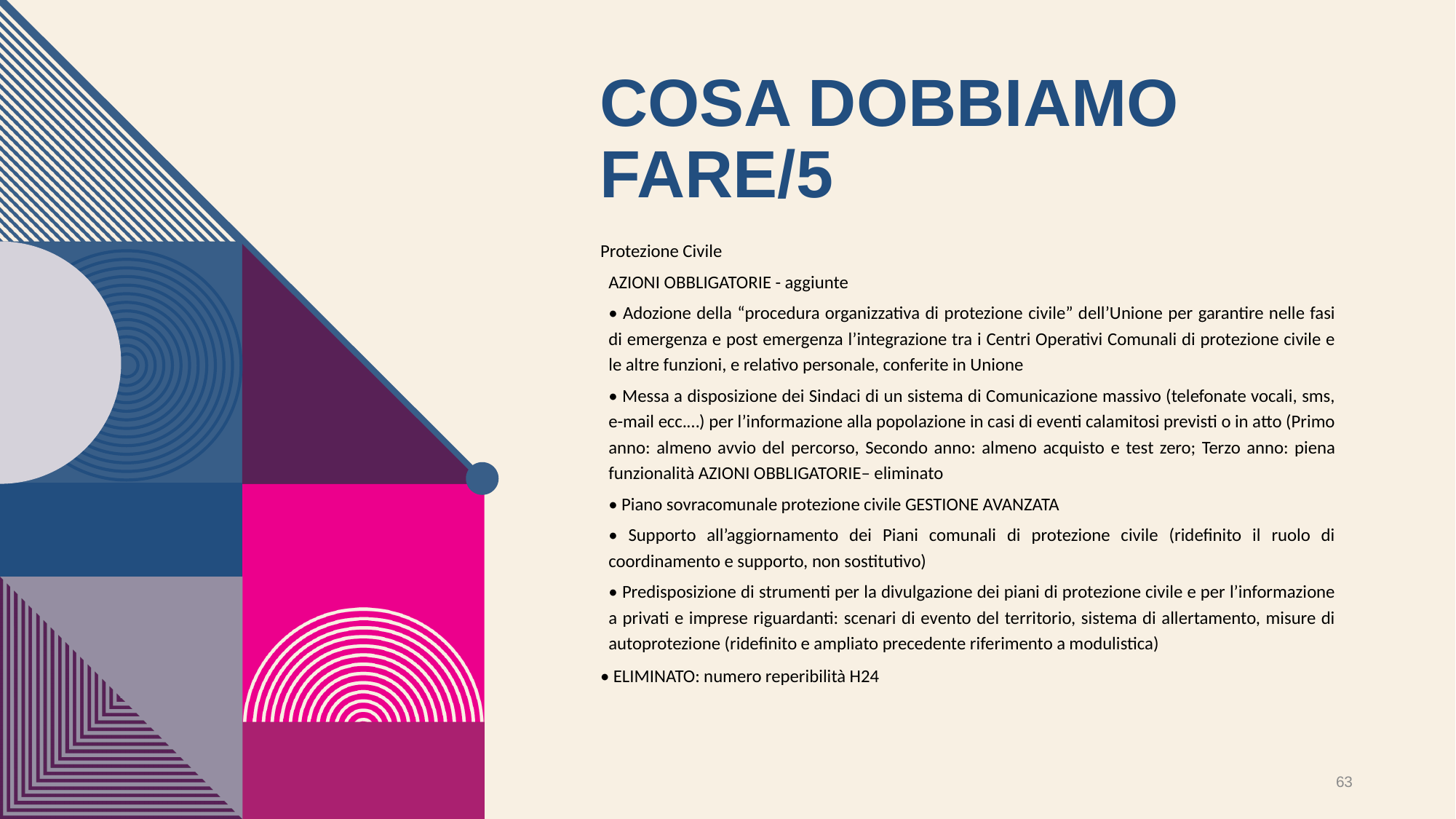

# Cosa dobbiamo fare/5
Protezione Civile
AZIONI OBBLIGATORIE - aggiunte
• Adozione della “procedura organizzativa di protezione civile” dell’Unione per garantire nelle fasi di emergenza e post emergenza l’integrazione tra i Centri Operativi Comunali di protezione civile e le altre funzioni, e relativo personale, conferite in Unione
• Messa a disposizione dei Sindaci di un sistema di Comunicazione massivo (telefonate vocali, sms, e-mail ecc.…) per l’informazione alla popolazione in casi di eventi calamitosi previsti o in atto (Primo anno: almeno avvio del percorso, Secondo anno: almeno acquisto e test zero; Terzo anno: piena funzionalità AZIONI OBBLIGATORIE– eliminato
• Piano sovracomunale protezione civile GESTIONE AVANZATA
• Supporto all’aggiornamento dei Piani comunali di protezione civile (ridefinito il ruolo di coordinamento e supporto, non sostitutivo)
• Predisposizione di strumenti per la divulgazione dei piani di protezione civile e per l’informazione a privati e imprese riguardanti: scenari di evento del territorio, sistema di allertamento, misure di autoprotezione (ridefinito e ampliato precedente riferimento a modulistica)
• ELIMINATO: numero reperibilità H24
63